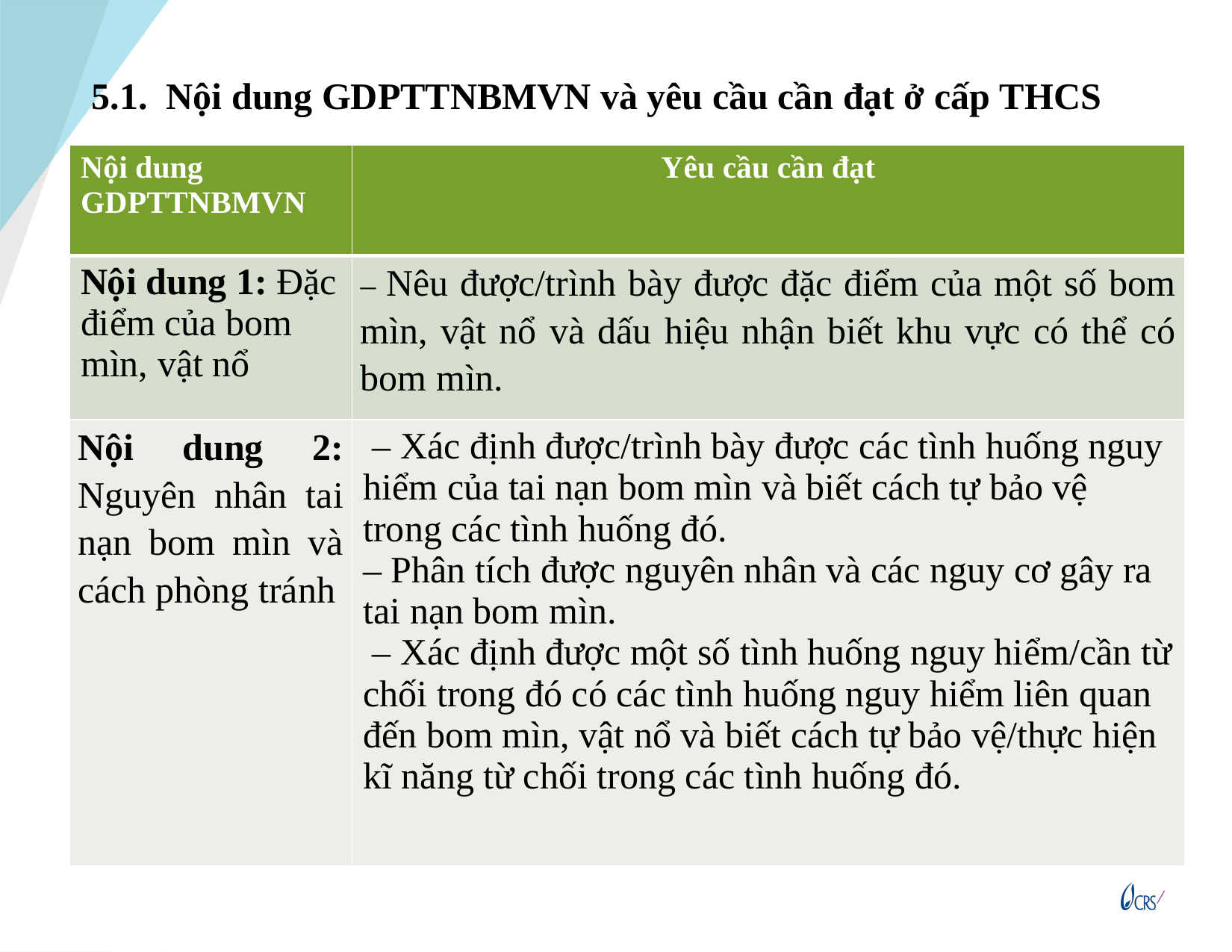

5.1.  Nội dung GDPTTNBMVN và yêu cầu cần đạt ở cấp THCS
| Nội dung GDPTTNBMVN | Yêu cầu cần đạt |
| --- | --- |
| Nội dung 1: Đặc điểm của bom mìn, vật nổ | – Nêu được/trình bày được đặc điểm của một số bom mìn, vật nổ và dấu hiệu nhận biết khu vực có thể có bom mìn. |
| Nội dung 2: Nguyên nhân tai nạn bom mìn và cách phòng tránh | – Xác định được/trình bày được các tình huống nguy hiểm của tai nạn bom mìn và biết cách tự bảo vệ trong các tình huống đó. – Phân tích được nguyên nhân và các nguy cơ gây ra tai nạn bom mìn. – Xác định được một số tình huống nguy hiểm/cần từ chối trong đó có các tình huống nguy hiểm liên quan đến bom mìn, vật nổ và biết cách tự bảo vệ/thực hiện kĩ năng từ chối trong các tình huống đó. |
13